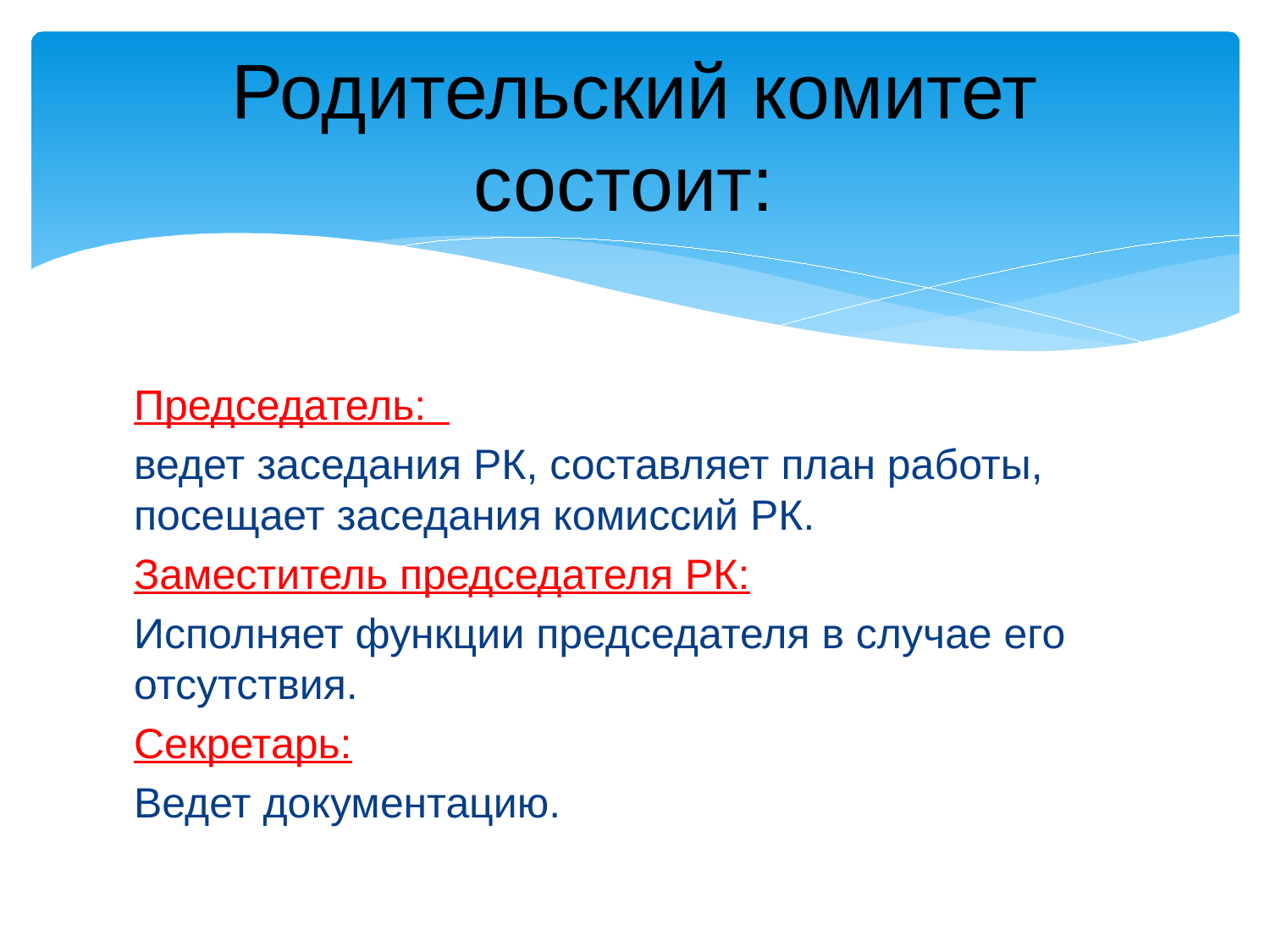

# Родительский комитет состоит:
Председатель:
ведет заседания РК, составляет план работы, посещает заседания комиссий РК.
Заместитель председателя РК:
Исполняет функции председателя в случае его отсутствия.
Секретарь:
Ведет документацию.